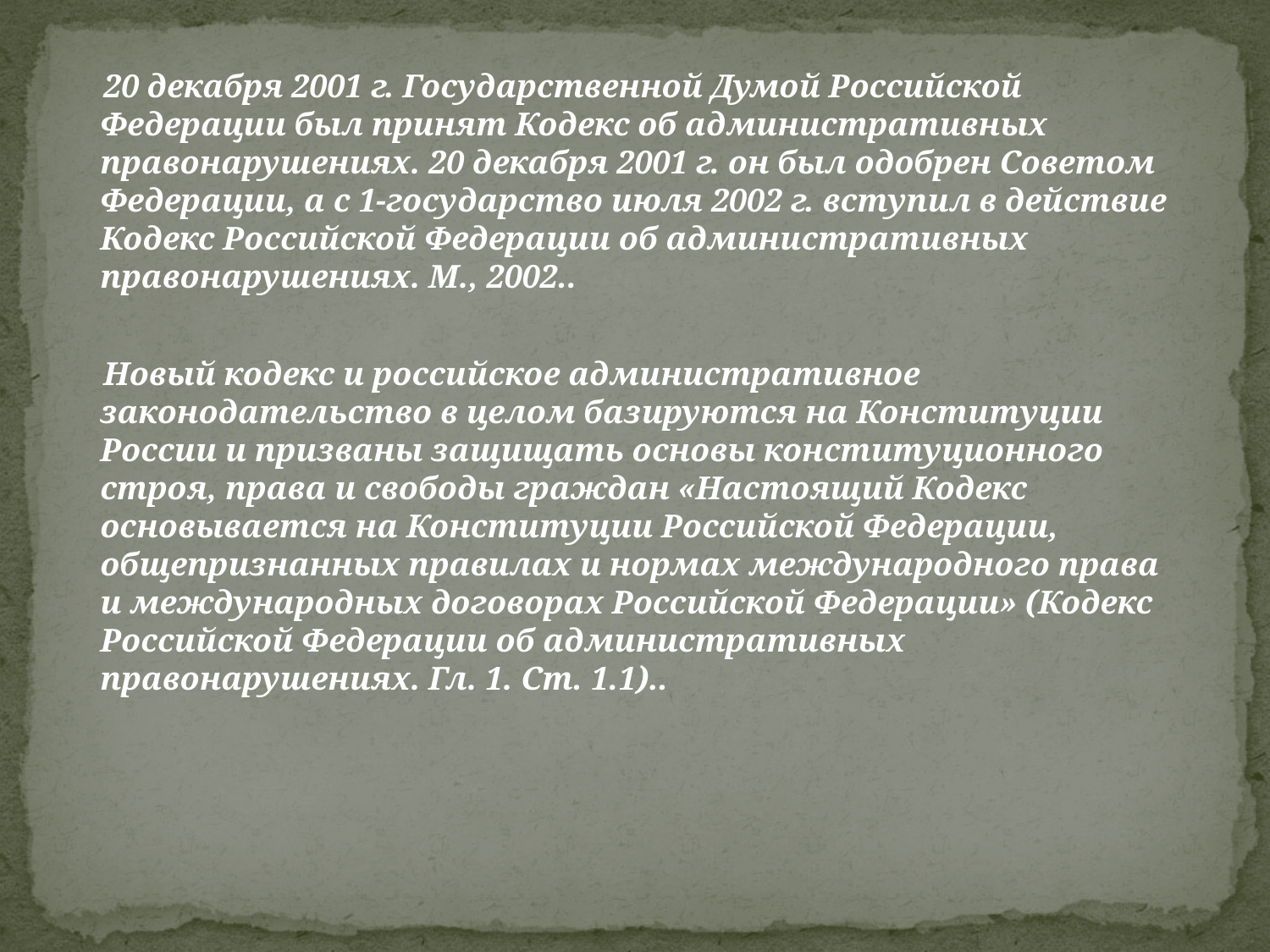

20 декабря 2001 г. Государственной Думой Российской Федерации был принят Кодекс об административных правонарушениях. 20 декабря 2001 г. он был одобрен Советом Федерации, а с 1-государство июля 2002 г. вступил в действие Кодекс Российской Федерации об административных правонарушениях. М., 2002..

     Новый кодекс и российское административное законодательство в целом базируются на Конституции России и призваны защищать основы конституционного строя, права и свободы граждан «Настоящий Кодекс основывается на Конституции Российской Федерации, общепризнанных правилах и нормах международного права и международных договорах Российской Федерации» (Кодекс Российской Федерации об административных правонарушениях. Гл. 1. Ст. 1.1)..